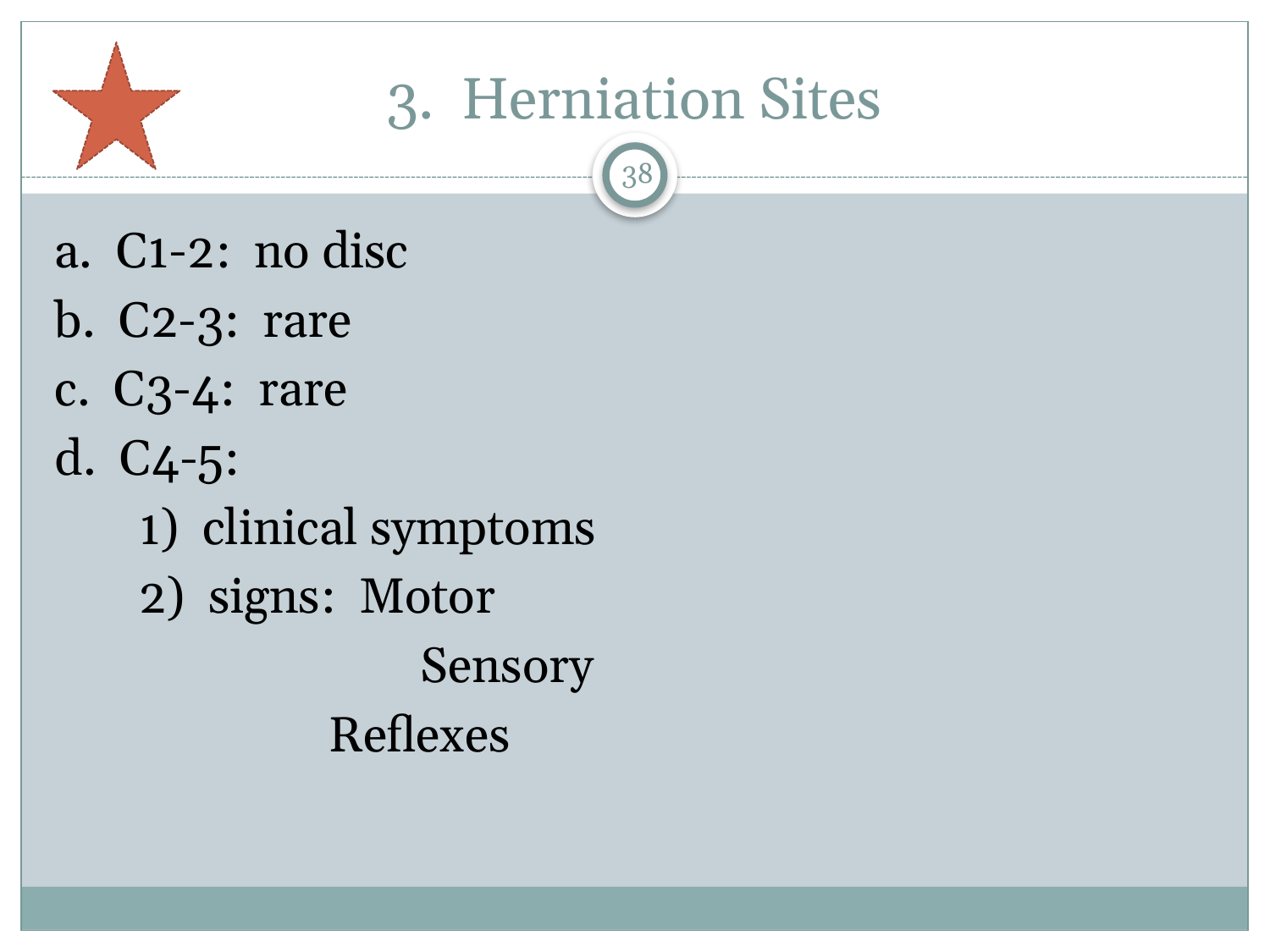

# 3.  Herniation Sites

38
a.  C1-2:  no disc
b.  C2-3:  rare
c.  C3-4:  rare
d.  C4-5:
	1)  clinical symptoms
	2)  signs:  Motor
		             Sensory
	                Reflexes